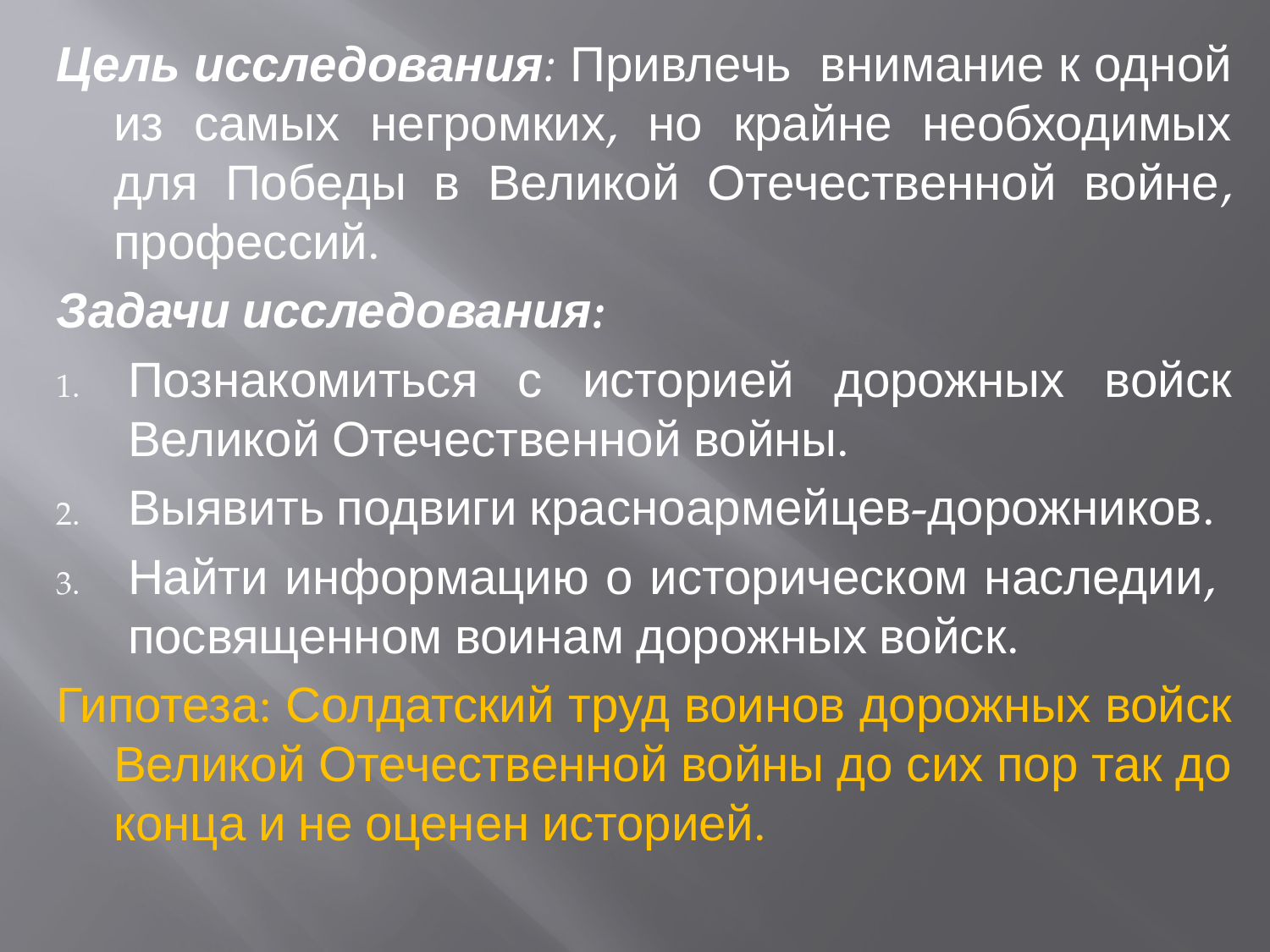

Цель исследования: Привлечь  внимание к одной из самых негромких, но крайне необходимых для Победы в Великой Отечественной войне, профессий.
Задачи исследования:
Познакомиться с историей дорожных войск Великой Отечественной войны.
Выявить подвиги красноармейцев-дорожников.
Найти информацию о историческом наследии,  посвященном воинам дорожных войск.
Гипотеза: Солдатский труд воинов дорожных войск Великой Отечественной войны до сих пор так до конца и не оценен историей.